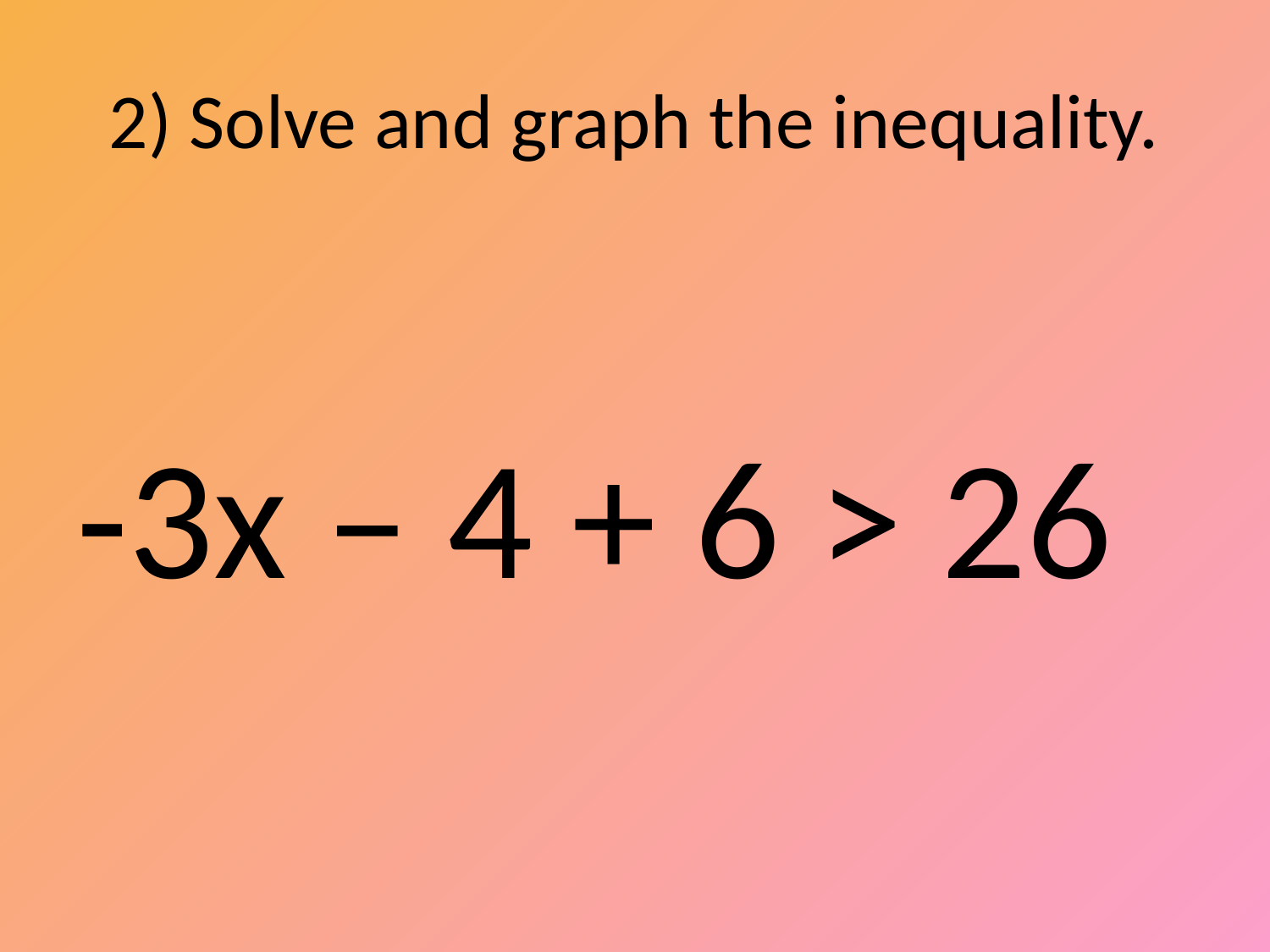

# 2) Solve and graph the inequality.

-3x – 4 + 6 > 26